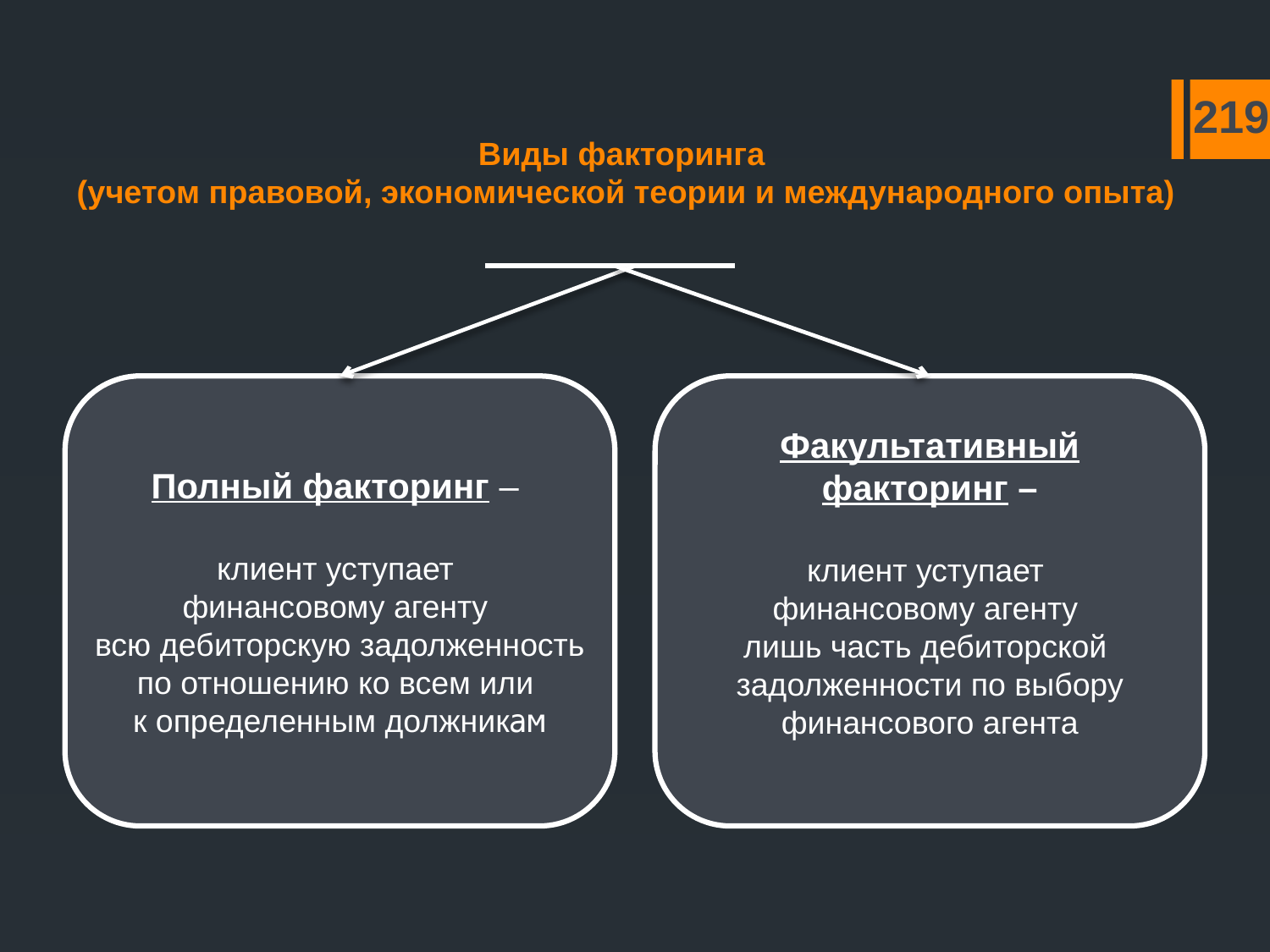

# Виды факторинга (учетом правовой, экономической теории и международного опыта)
219
Полный факторинг –

клиент уступает
финансовому агенту
всю дебиторскую задолженность
по отношению ко всем или
к определенным должникам
Факультативный
факторинг –

клиент уступает
финансовому агенту
лишь часть дебиторской
задолженности по выбору
финансового агента